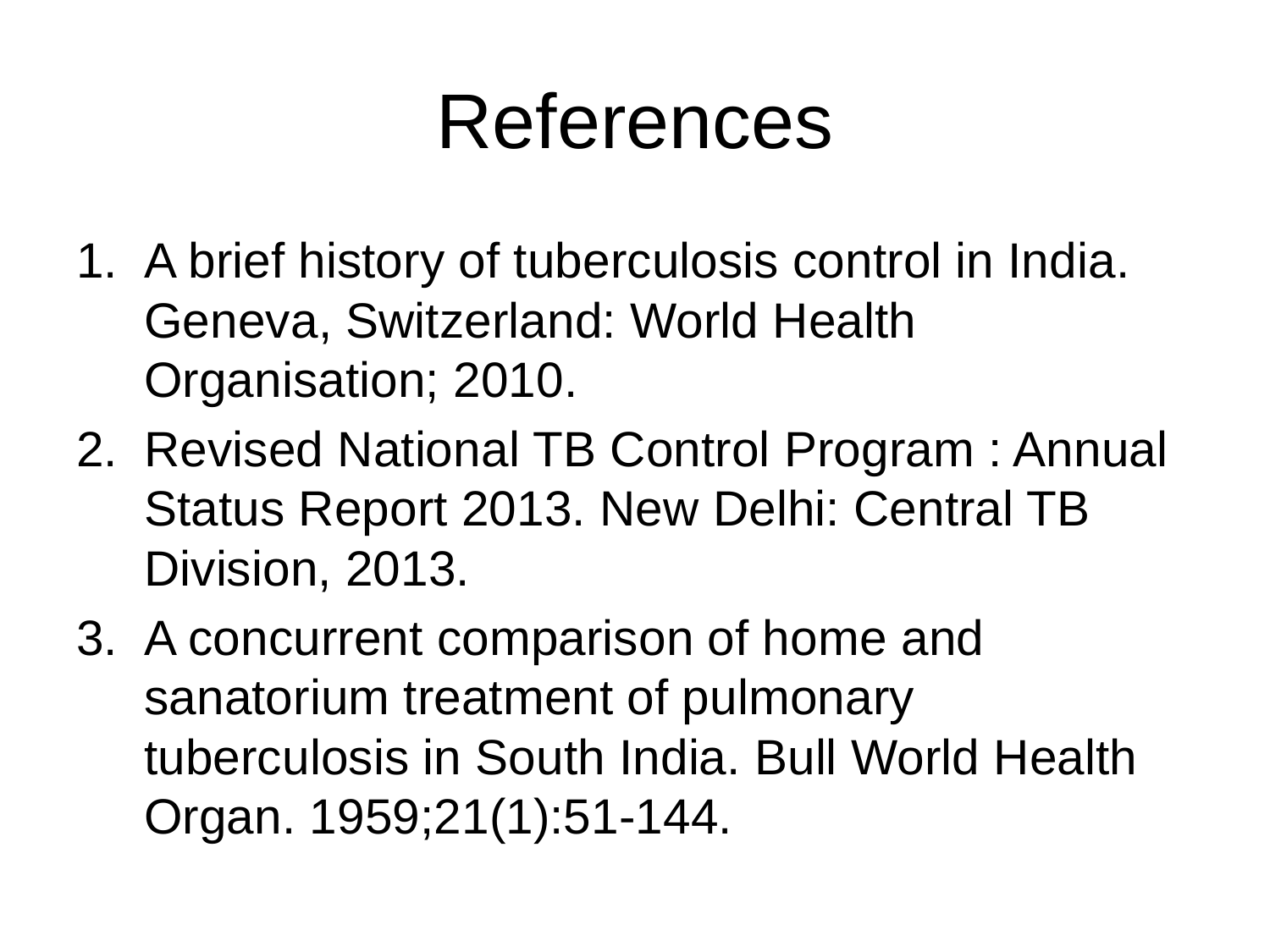

# References
A brief history of tuberculosis control in India. Geneva, Switzerland: World Health Organisation; 2010.
Revised National TB Control Program : Annual Status Report 2013. New Delhi: Central TB Division, 2013.
A concurrent comparison of home and sanatorium treatment of pulmonary tuberculosis in South India. Bull World Health Organ. 1959;21(1):51-144.